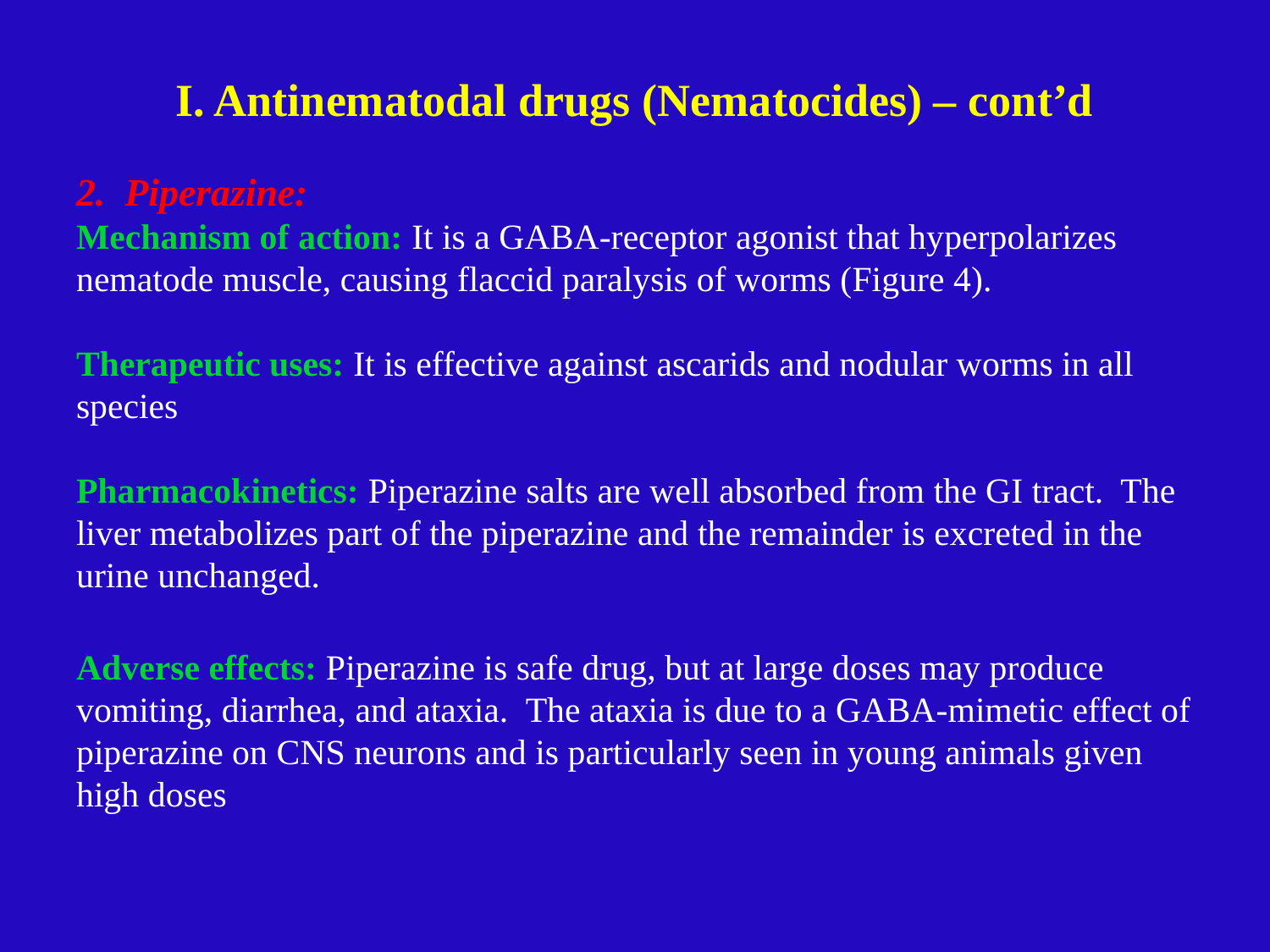

# I. Antinematodal drugs (Nematocides) – cont’d
2.  Piperazine:
Mechanism of action: It is a GABA-receptor agonist that hyperpolarizes nematode muscle, causing flaccid paralysis of worms (Figure 4).

Therapeutic uses: It is effective against ascarids and nodular worms in all species

Pharmacokinetics: Piperazine salts are well absorbed from the GI tract.  The liver metabolizes part of the piperazine and the remainder is excreted in the urine unchanged.

Adverse effects: Piperazine is safe drug, but at large doses may produce vomiting, diarrhea, and ataxia.  The ataxia is due to a GABA-mimetic effect of piperazine on CNS neurons and is particularly seen in young animals given high doses